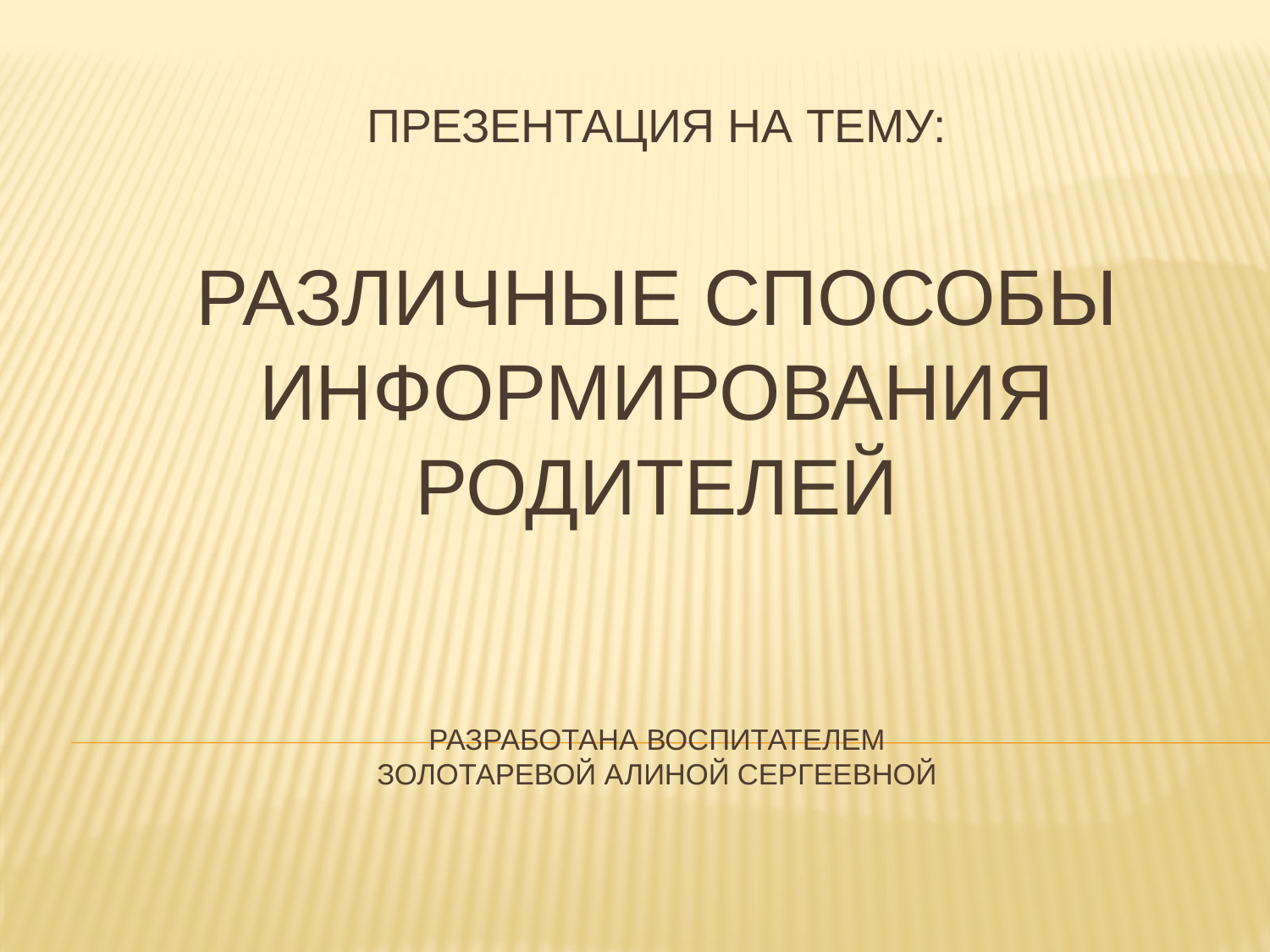

# Презентация на тему: Различные способы информирования родителей разработана воспитателем Золотаревой Алиной Сергеевной